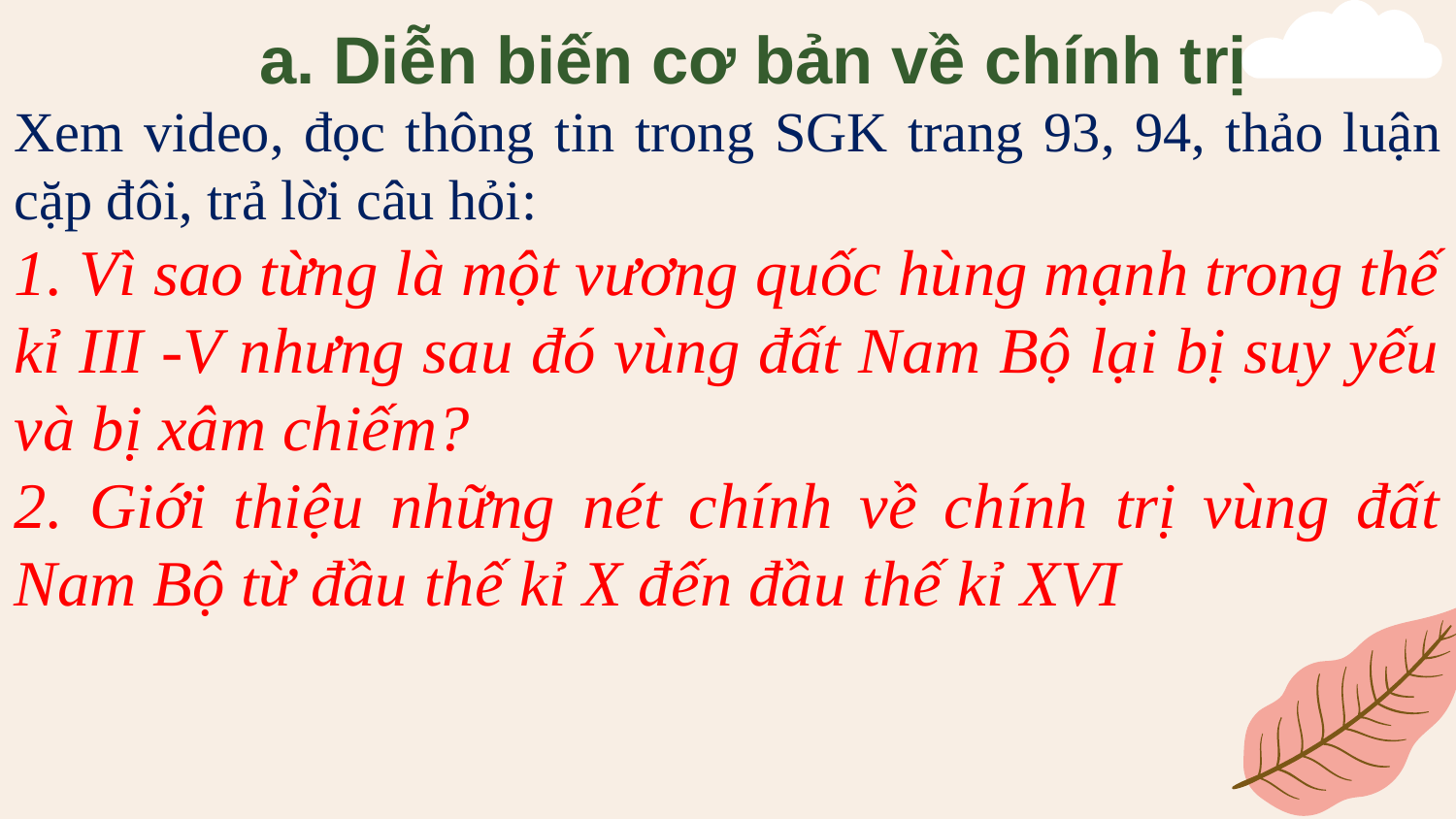

# a. Diễn biến cơ bản về chính trị
Xem video, đọc thông tin trong SGK trang 93, 94, thảo luận cặp đôi, trả lời câu hỏi:
1. Vì sao từng là một vương quốc hùng mạnh trong thế kỉ III -V nhưng sau đó vùng đất Nam Bộ lại bị suy yếu và bị xâm chiếm?
2. Giới thiệu những nét chính về chính trị vùng đất Nam Bộ từ đầu thế kỉ X đến đầu thế kỉ XVI